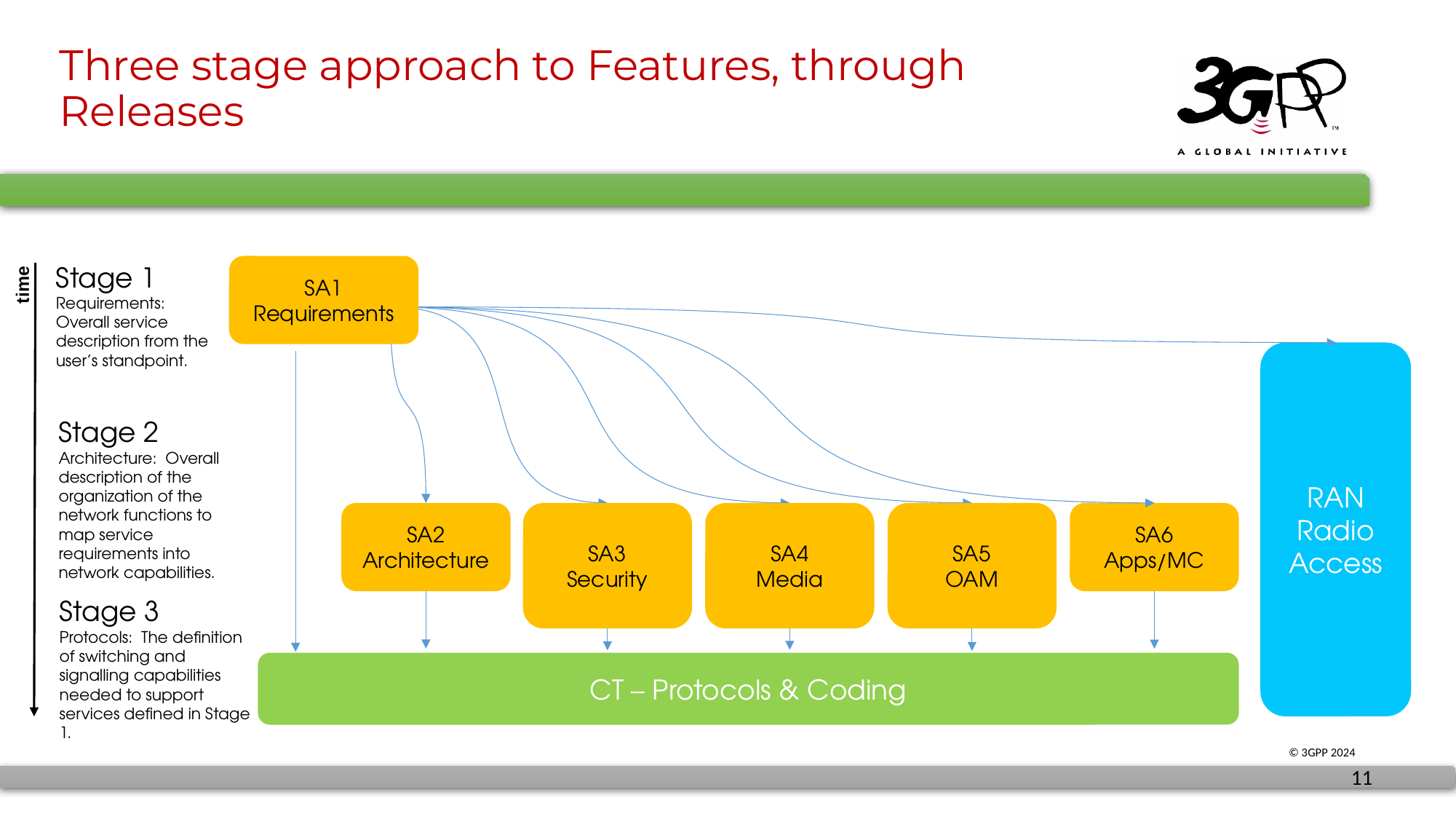

# Three stage approach to Features, through Releases
Stage 1 Requirements: Overall service description from the user’s standpoint.
SA1
Requirements
time
RAN
Radio Access
Stage 2
Architecture:  Overall description of the organization of the network functions to map service requirements into network capabilities.
SA2
Architecture
SA3
Security
SA4
Media
SA5
OAM
SA6
Apps/MC
Stage 3
Protocols:  The definition of switching and signalling capabilities needed to support services defined in Stage 1.
CT – Protocols & Coding